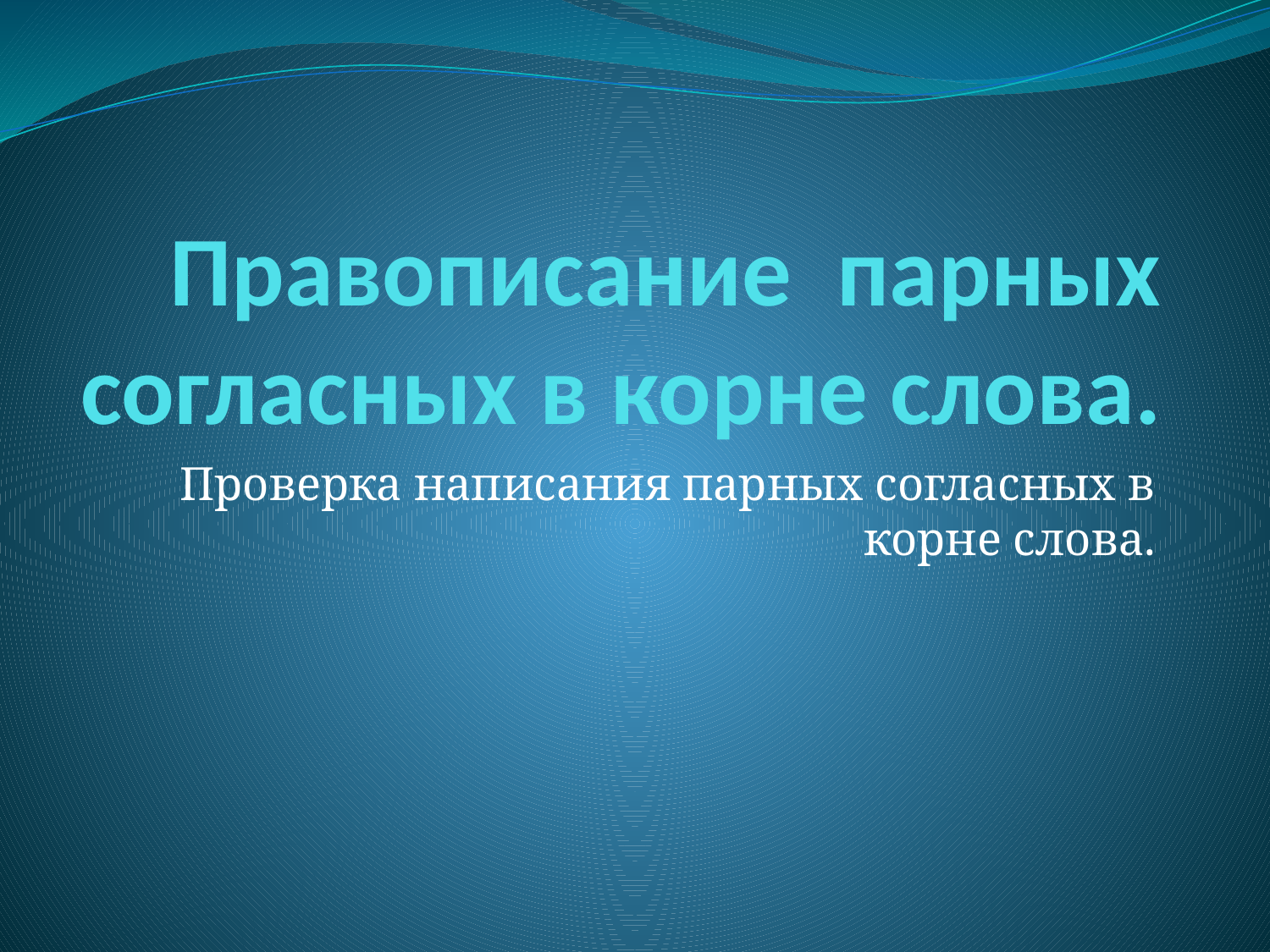

# Правописание  парных согласных в корне слова.
Проверка написания парных согласных в корне слова.